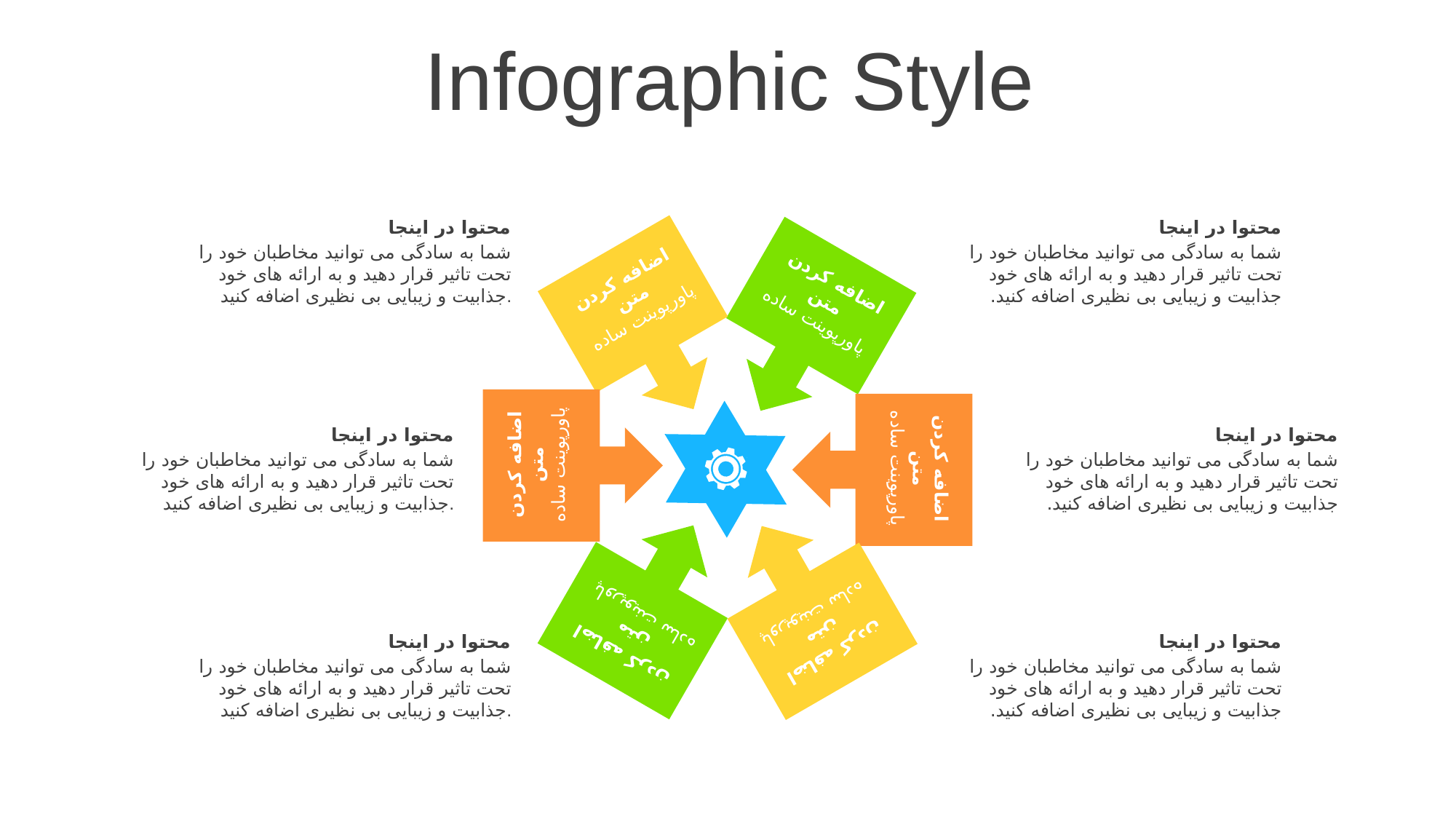

Infographic Style
محتوا در اینجا
شما به سادگی می توانید مخاطبان خود را تحت تاثیر قرار دهید و به ارائه های خود جذابیت و زیبایی بی نظیری اضافه کنید.
محتوا در اینجا
شما به سادگی می توانید مخاطبان خود را تحت تاثیر قرار دهید و به ارائه های خود جذابیت و زیبایی بی نظیری اضافه کنید.

اضافه کردن متن
پاورپوینت ساده
اضافه کردن متن
پاورپوینت ساده
محتوا در اینجا
شما به سادگی می توانید مخاطبان خود را تحت تاثیر قرار دهید و به ارائه های خود جذابیت و زیبایی بی نظیری اضافه کنید.
محتوا در اینجا
شما به سادگی می توانید مخاطبان خود را تحت تاثیر قرار دهید و به ارائه های خود جذابیت و زیبایی بی نظیری اضافه کنید.
اضافه کردن متن
پاورپوینت ساده
اضافه کردن متن
پاورپوینت ساده

اضافه کردن متن
پاورپوینت ساده
اضافه کردن متن
پاورپوینت ساده
محتوا در اینجا
شما به سادگی می توانید مخاطبان خود را تحت تاثیر قرار دهید و به ارائه های خود جذابیت و زیبایی بی نظیری اضافه کنید.
محتوا در اینجا
شما به سادگی می توانید مخاطبان خود را تحت تاثیر قرار دهید و به ارائه های خود جذابیت و زیبایی بی نظیری اضافه کنید.